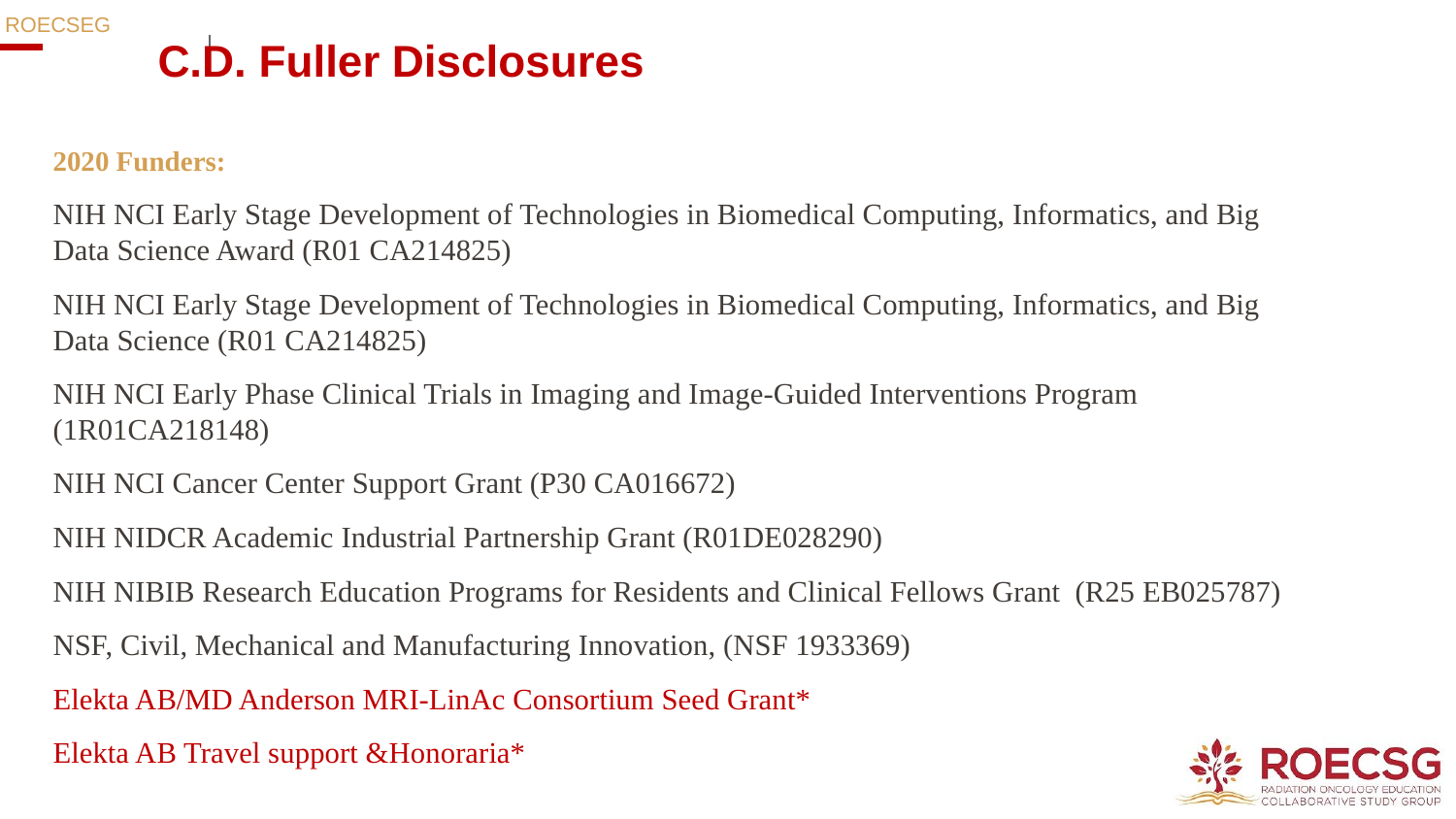

# C.D. Fuller Disclosures
2020 Funders:
NIH NCI Early Stage Development of Technologies in Biomedical Computing, Informatics, and Big Data Science Award (R01 CA214825)
NIH NCI Early Stage Development of Technologies in Biomedical Computing, Informatics, and Big Data Science (R01 CA214825)
NIH NCI Early Phase Clinical Trials in Imaging and Image-Guided Interventions Program  (1R01CA218148)
NIH NCI Cancer Center Support Grant (P30 CA016672)
NIH NIDCR Academic Industrial Partnership Grant (R01DE028290)
NIH NIBIB Research Education Programs for Residents and Clinical Fellows Grant  (R25 EB025787)
NSF, Civil, Mechanical and Manufacturing Innovation, (NSF 1933369)
Elekta AB/MD Anderson MRI-LinAc Consortium Seed Grant*
Elekta AB Travel support &Honoraria*